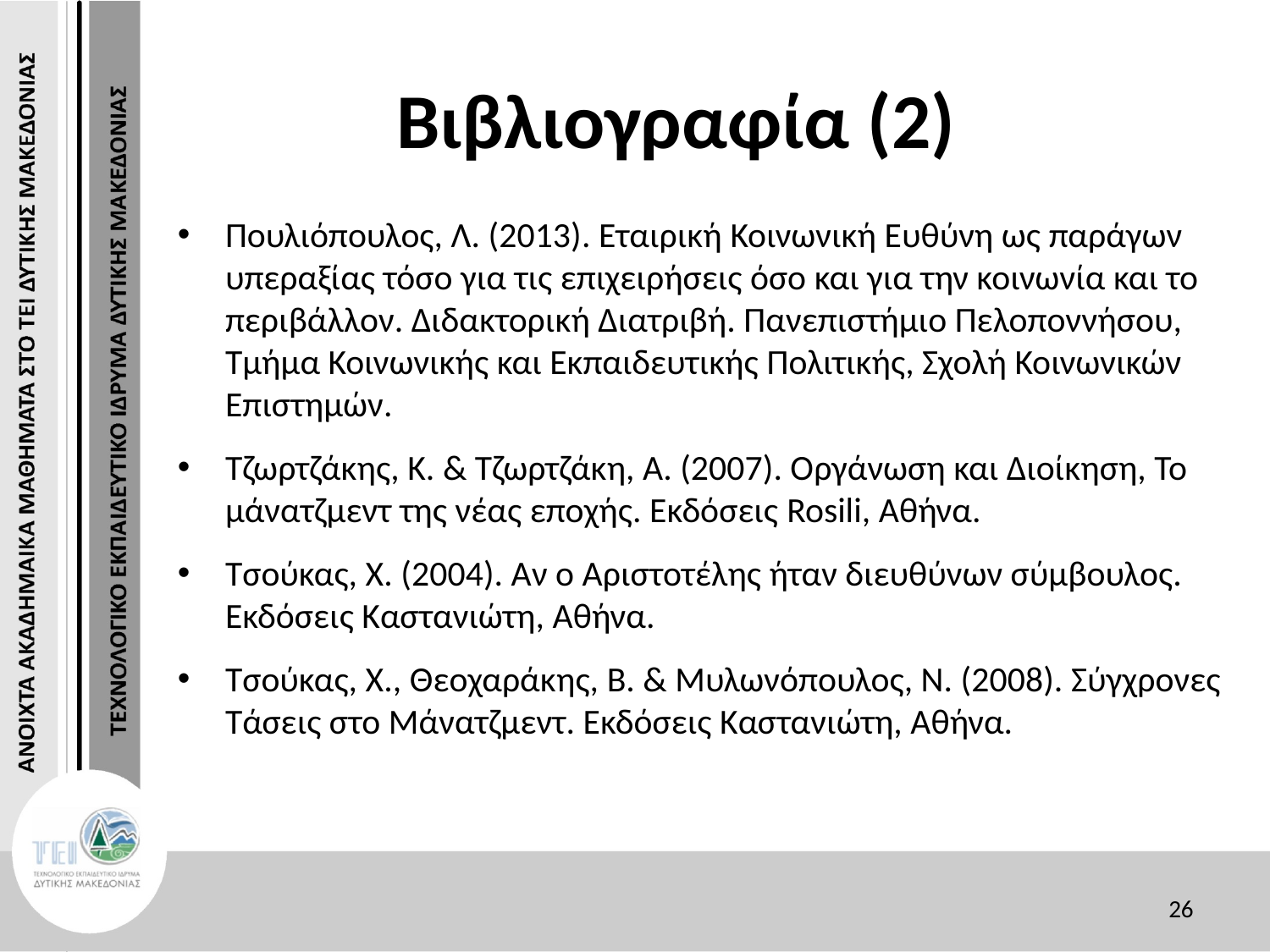

# Βιβλιογραφία (2)
Πουλιόπουλος, Λ. (2013). Εταιρική Κοινωνική Ευθύνη ως παράγων υπεραξίας τόσο για τις επιχειρήσεις όσο και για την κοινωνία και το περιβάλλον. Διδακτορική Διατριβή. Πανεπιστήμιο Πελοποννήσου, Τμήμα Κοινωνικής και Εκπαιδευτικής Πολιτικής, Σχολή Κοινωνικών Επιστημών.
Τζωρτζάκης, Κ. & Τζωρτζάκη, Α. (2007). Οργάνωση και Διοίκηση, Το μάνατζμεντ της νέας εποχής. Εκδόσεις Rosili, Αθήνα.
Τσούκας, Χ. (2004). Αν ο Αριστοτέλης ήταν διευθύνων σύμβουλος. Εκδόσεις Καστανιώτη, Αθήνα.
Τσούκας, Χ., Θεοχαράκης, Β. & Μυλωνόπουλος, Ν. (2008). Σύγχρονες Τάσεις στο Μάνατζμεντ. Εκδόσεις Καστανιώτη, Αθήνα.

26